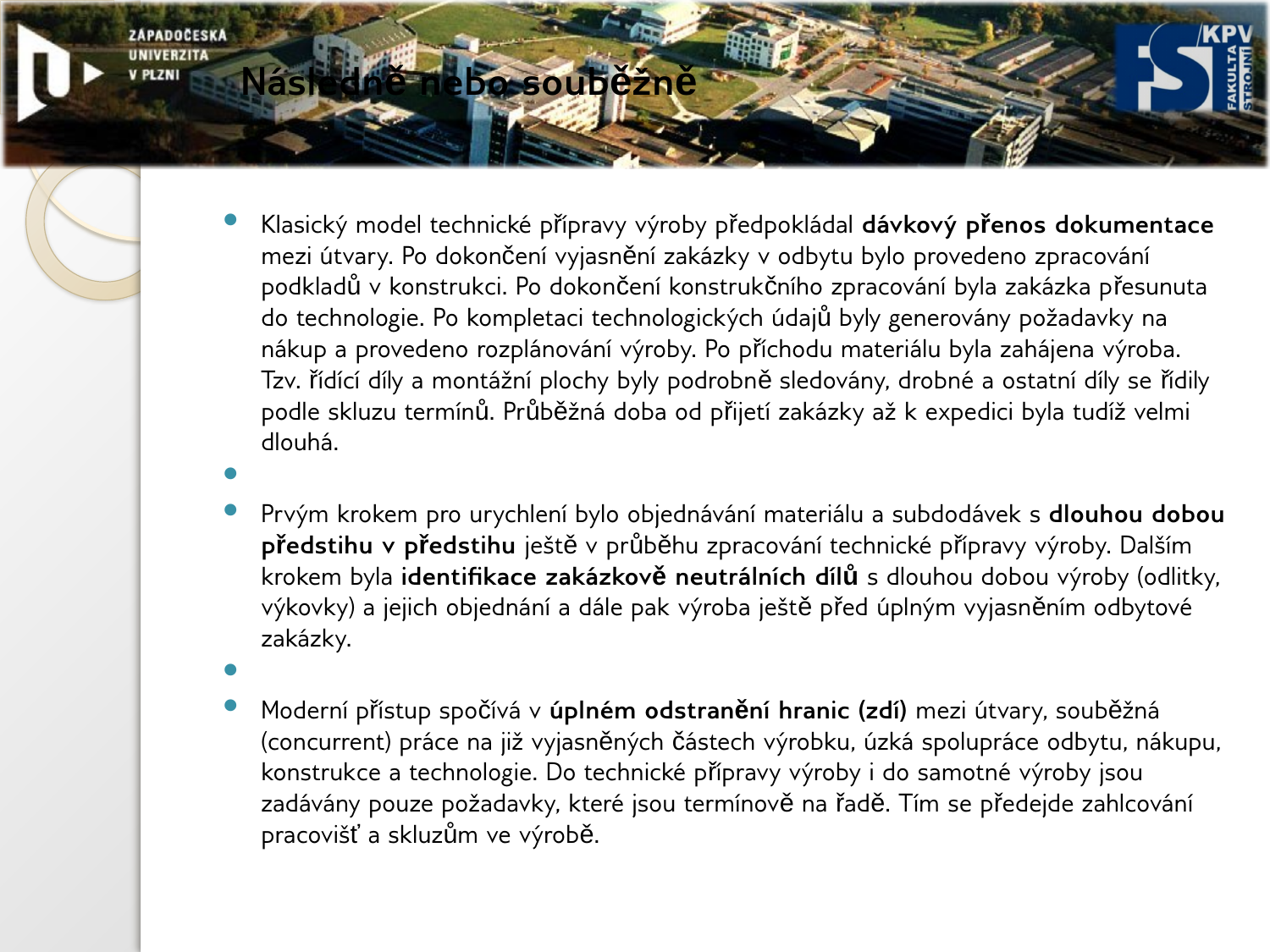

# Následně nebo souběžně
Klasický model technické přípravy výroby předpokládal dávkový přenos dokumentace mezi útvary. Po dokončení vyjasnění zakázky v odbytu bylo provedeno zpracování podkladů v konstrukci. Po dokončení konstrukčního zpracování byla zakázka přesunuta do technologie. Po kompletaci technologických údajů byly generovány požadavky na nákup a provedeno rozplánování výroby. Po příchodu materiálu byla zahájena výroba. Tzv. řídící díly a montážní plochy byly podrobně sledovány, drobné a ostatní díly se řídily podle skluzu termínů. Průběžná doba od přijetí zakázky až k expedici byla tudíž velmi dlouhá.

Prvým krokem pro urychlení bylo objednávání materiálu a subdodávek s dlouhou dobou předstihu v předstihu ještě v průběhu zpracování technické přípravy výroby. Dalším krokem byla identifikace zakázkově neutrálních dílů s dlouhou dobou výroby (odlitky, výkovky) a jejich objednání a dále pak výroba ještě před úplným vyjasněním odbytové zakázky.

Moderní přístup spočívá v úplném odstranění hranic (zdí) mezi útvary, souběžná (concurrent) práce na již vyjasněných částech výrobku, úzká spolupráce odbytu, nákupu, konstrukce a technologie. Do technické přípravy výroby i do samotné výroby jsou zadávány pouze požadavky, které jsou termínově na řadě. Tím se předejde zahlcování pracovišť a skluzům ve výrobě.